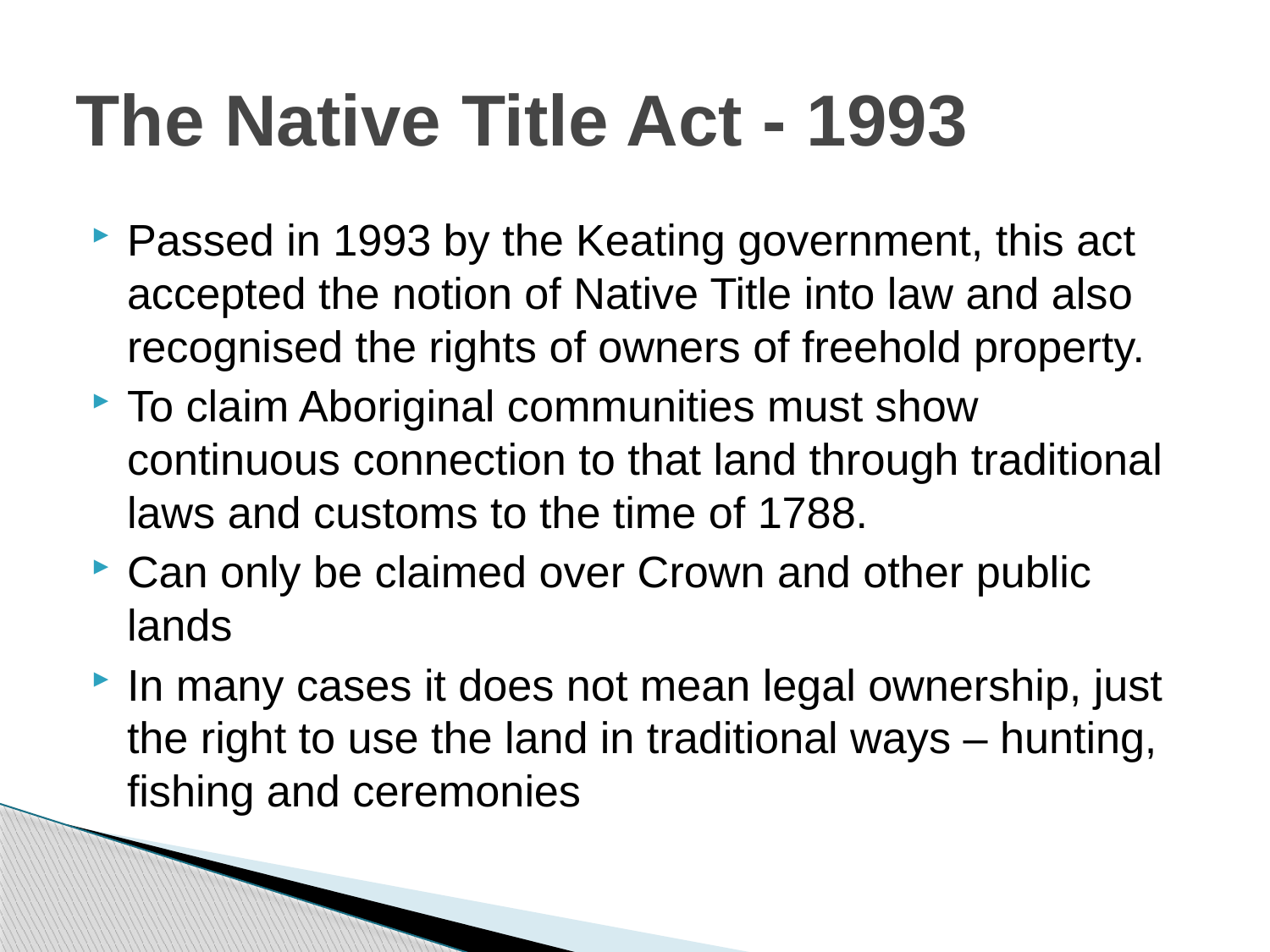

# The Native Title Act - 1993
Passed in 1993 by the Keating government, this act accepted the notion of Native Title into law and also recognised the rights of owners of freehold property.
To claim Aboriginal communities must show continuous connection to that land through traditional laws and customs to the time of 1788.
Can only be claimed over Crown and other public lands
In many cases it does not mean legal ownership, just the right to use the land in traditional ways – hunting, fishing and ceremonies